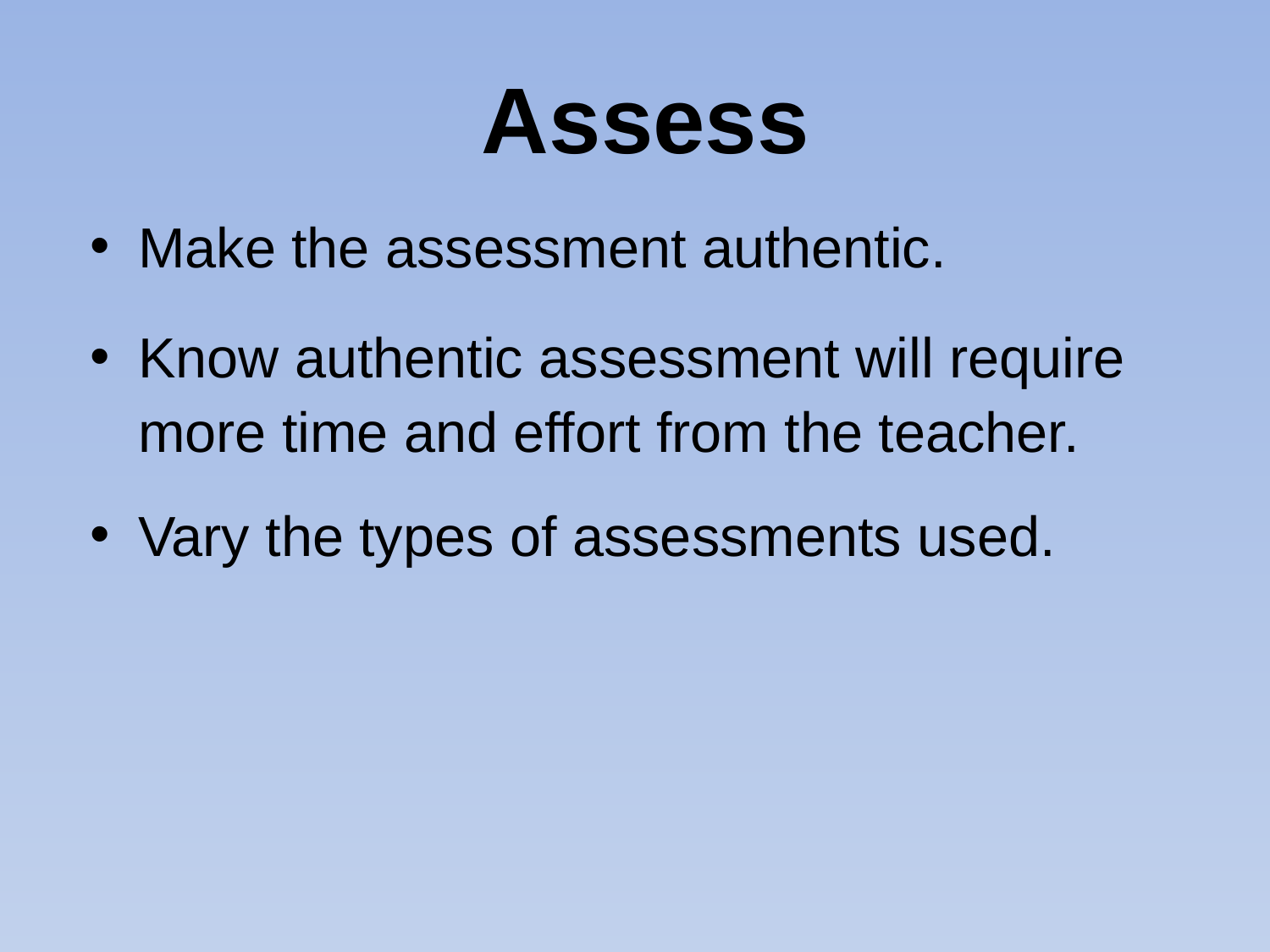

# Assess
Make the assessment authentic.

Know authentic assessment will require more time and effort from the teacher.

Vary the types of assessments used.